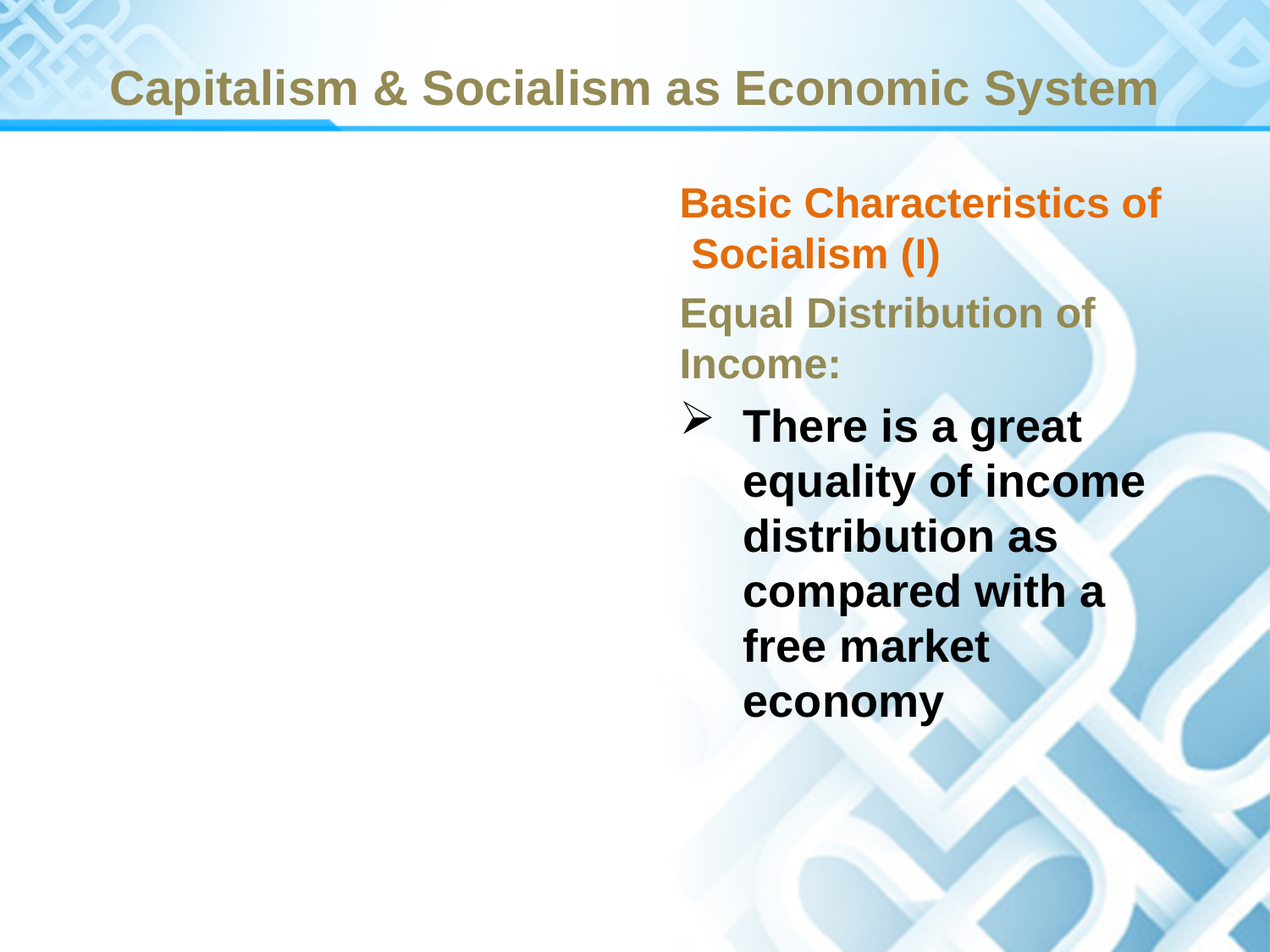

# Capitalism & Socialism as Economic System
Basic Characteristics of  Socialism (I)
Equal Distribution of Income:
There is a great equality of income distribution as compared with a free market economy